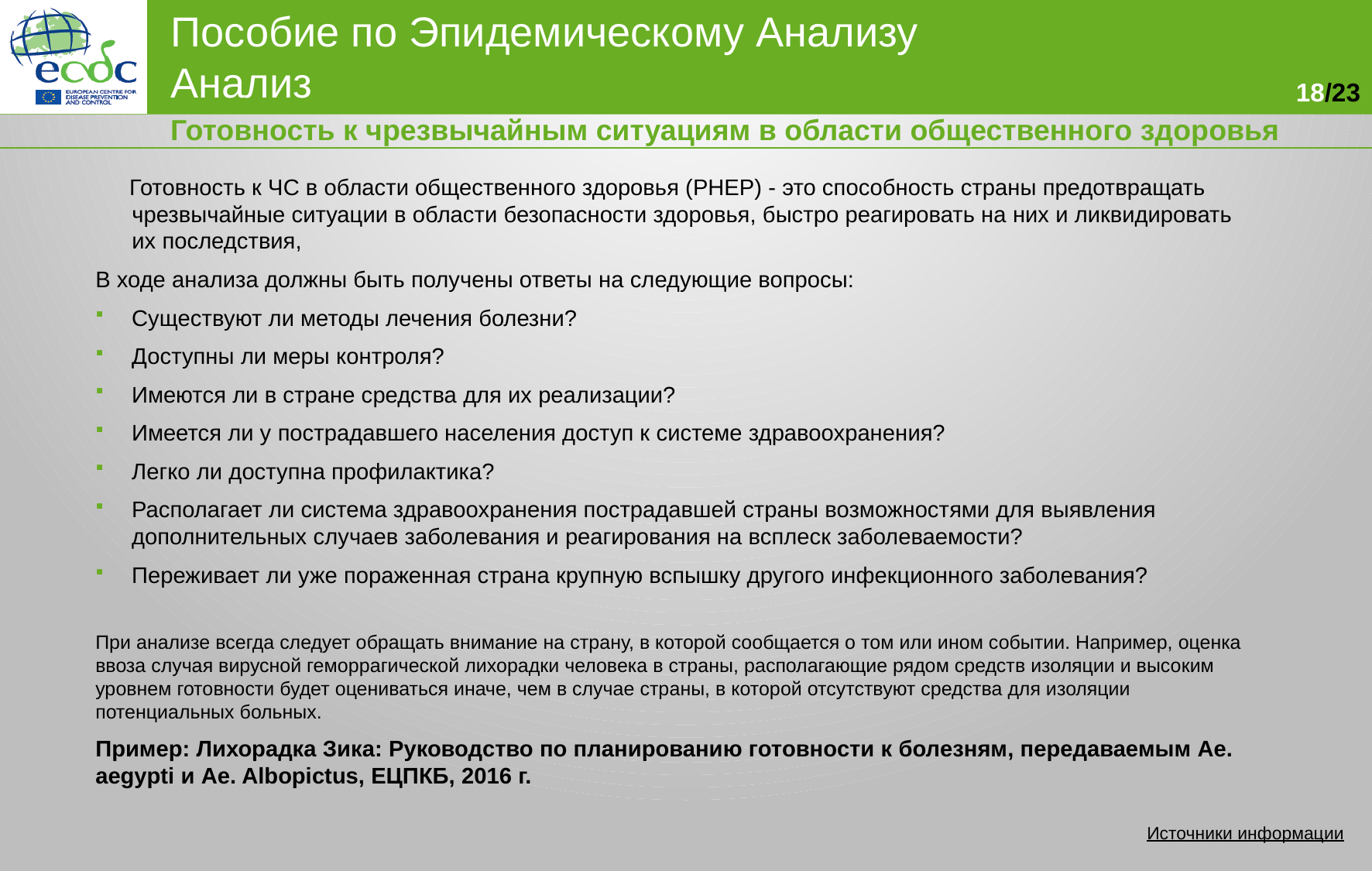

Готовность к чрезвычайным ситуациям в области общественного здоровья
Готовность к ЧС в области общественного здоровья (PHEP) - это способность страны предотвращать чрезвычайные ситуации в области безопасности здоровья, быстро реагировать на них и ликвидировать их последствия,
В ходе анализа должны быть получены ответы на следующие вопросы:
Существуют ли методы лечения болезни?
Доступны ли меры контроля?
Имеются ли в стране средства для их реализации?
Имеется ли у пострадавшего населения доступ к системе здравоохранения?
Легко ли доступна профилактика?
Располагает ли система здравоохранения пострадавшей страны возможностями для выявления дополнительных случаев заболевания и реагирования на всплеск заболеваемости?
Переживает ли уже пораженная страна крупную вспышку другого инфекционного заболевания?

При анализе всегда следует обращать внимание на страну, в которой сообщается о том или ином событии. Например, оценка ввоза случая вирусной геморрагической лихорадки человека в страны, располагающие рядом средств изоляции и высоким уровнем готовности будет оцениваться иначе, чем в случае страны, в которой отсутствуют средства для изоляции потенциальных больных.
Пример: Лихорадка Зика: Руководство по планированию готовности к болезням, передаваемым Ae. aegypti и Ae. Albopictus, ЕЦПКБ, 2016 г.
Информация о заболеваниях и мерах контроля
ВОЗ: http://www.who.int/topics/en/
ЕЦПКЗ: http://www.ecdc.europa.eu/en/healthtopics/Pages/AZIndex.aspx
ЦПКЗ: http://www.cdc.gov/DiseasesConditions/

Система здравоохранения:
ВОЗ: http://www.who.int/gho/countries/en/index.html
Всемирный банк: http://data.worldbank.org/topic/health
Источники информации